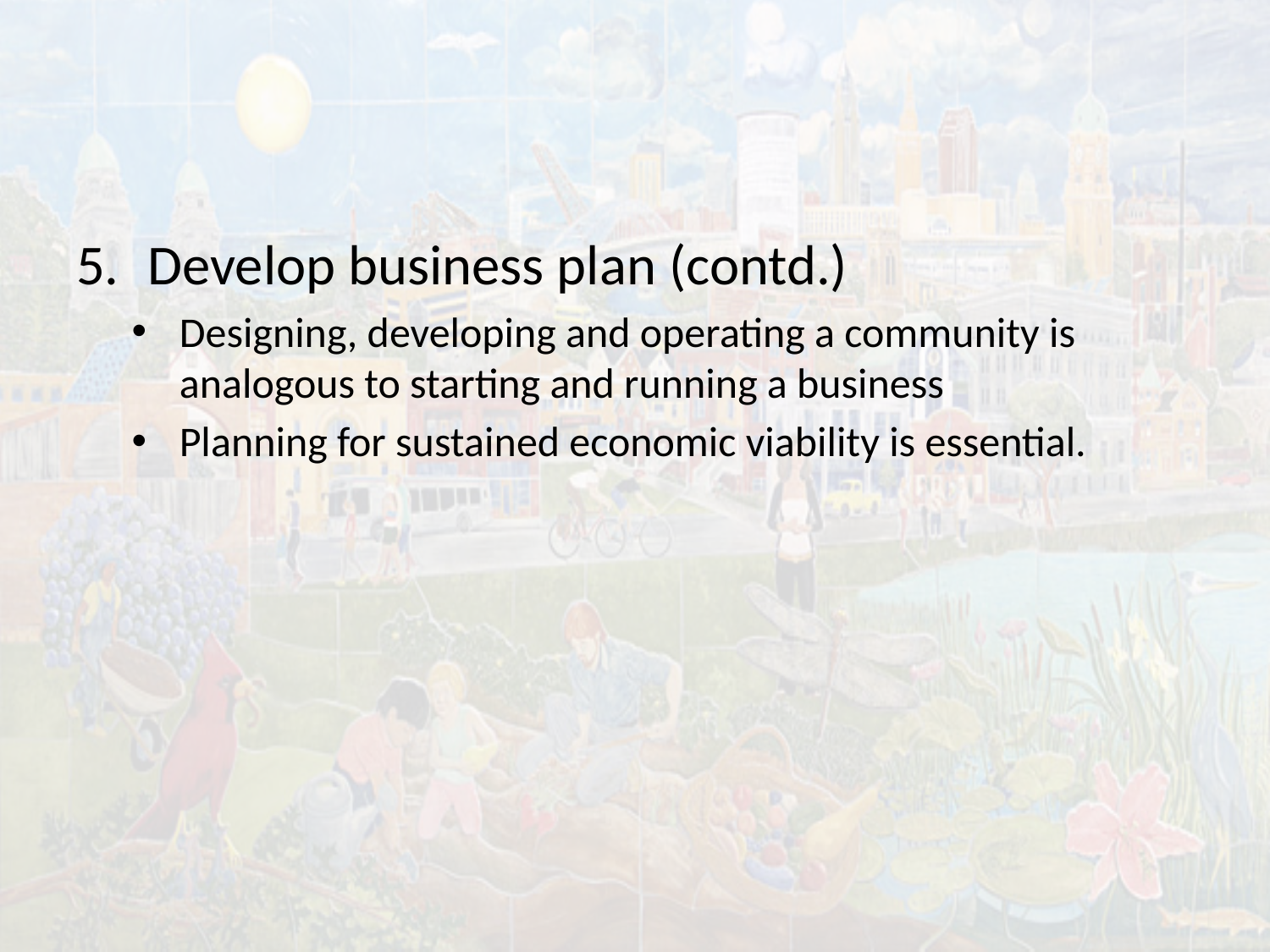

#
Develop business plan (contd.)
Designing, developing and operating a community is analogous to starting and running a business
Planning for sustained economic viability is essential.